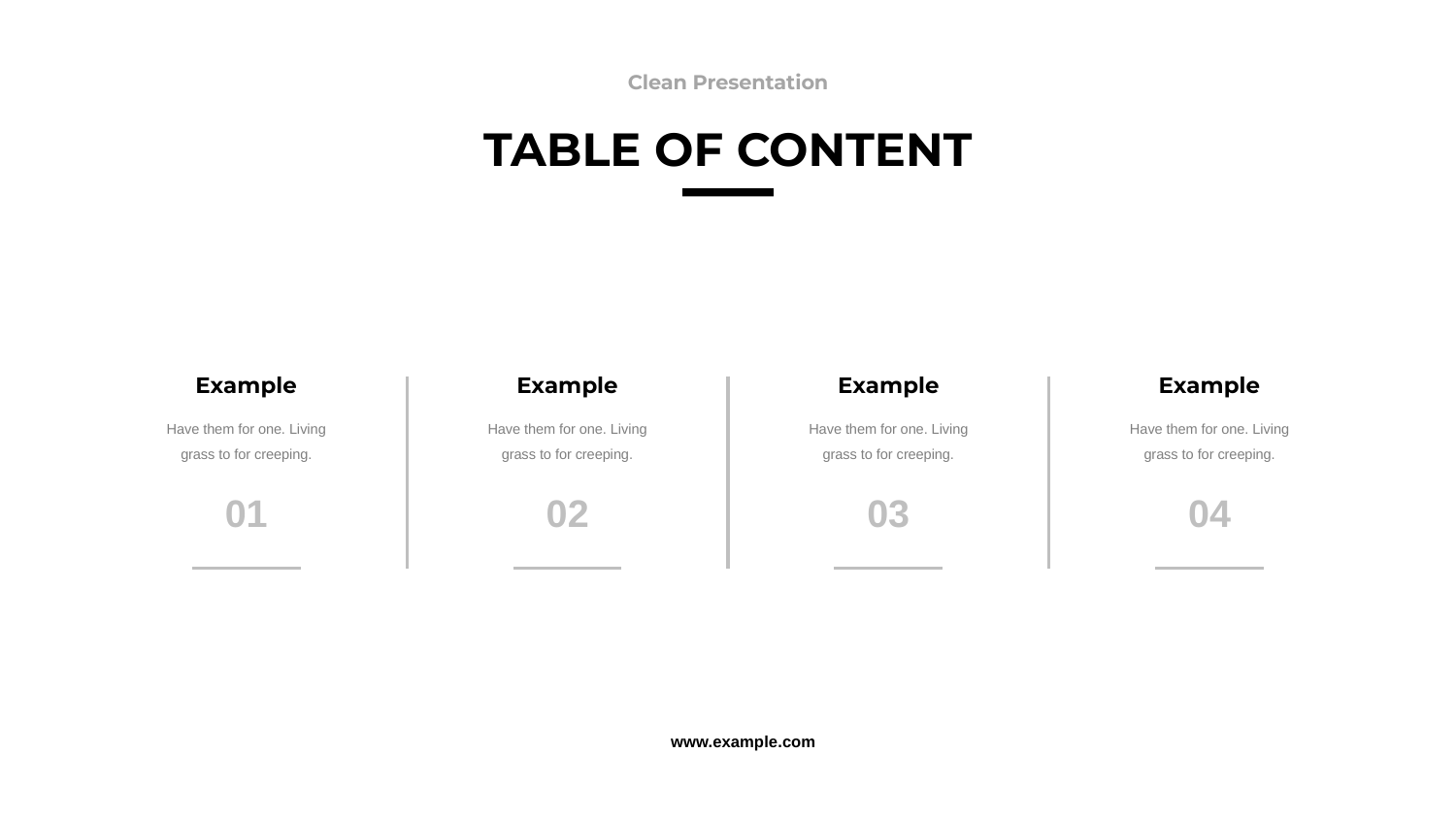

Clean Presentation
TABLE OF CONTENT

Example
Have them for one. Living grass to for creeping.
01
Example
Have them for one. Living grass to for creeping.
02
Example
Have them for one. Living grass to for creeping.
03
Example
Have them for one. Living grass to for creeping.
04
www.example.com